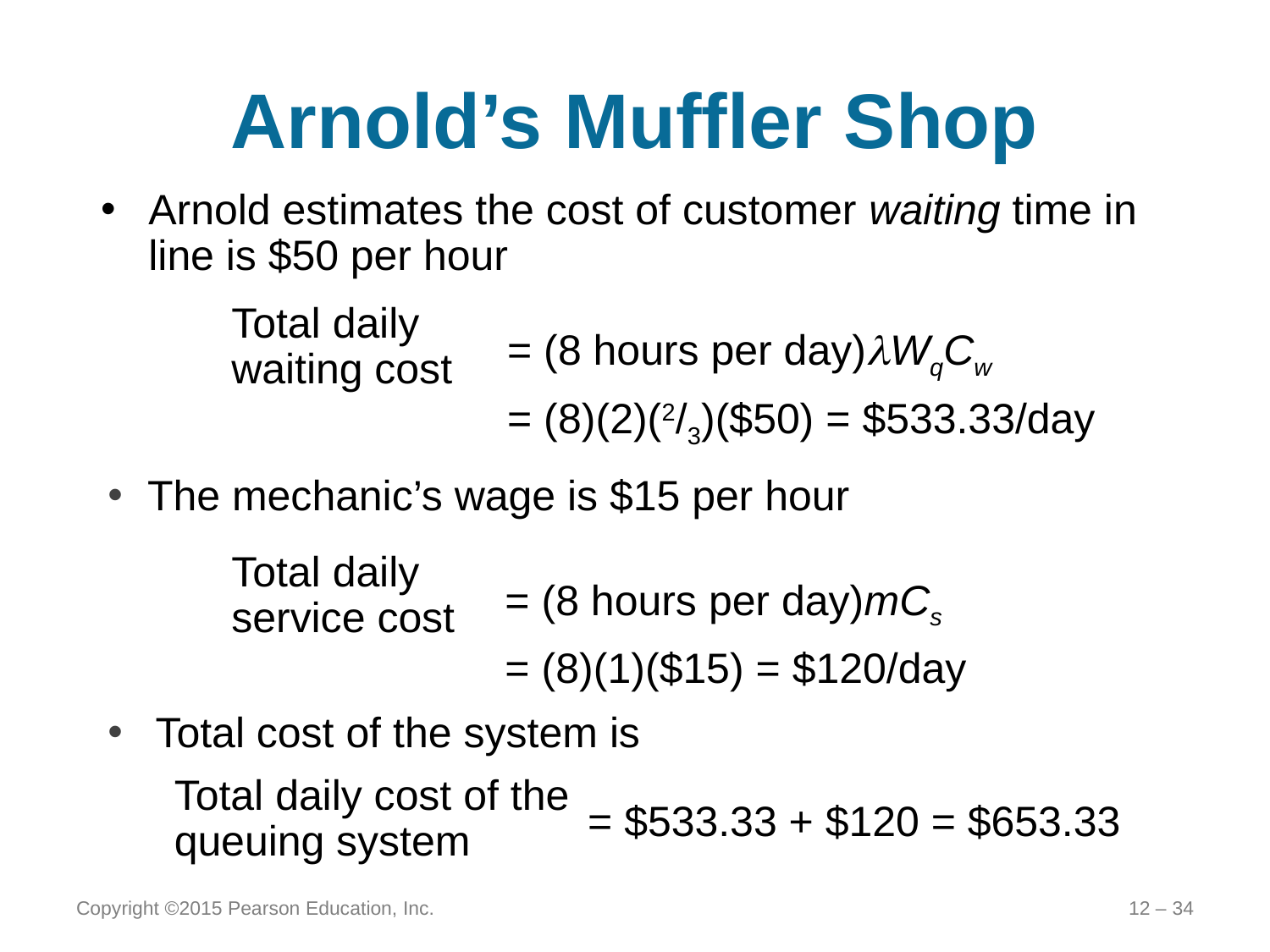

# Arnold’s Muffler Shop
Arnold estimates the cost of customer waiting time in line is $50 per hour
Total daily waiting cost
= (8 hours per day)λWqCw
= (8)(2)(2/3)($50) = $533.33/day
The mechanic’s wage is $15 per hour
Total daily service cost
= (8 hours per day)mCs
= (8)(1)($15) = $120/day
Total cost of the system is
Total daily cost of the queuing system
= $533.33 + $120 = $653.33
Copyright ©2015 Pearson Education, Inc.
12 – 34